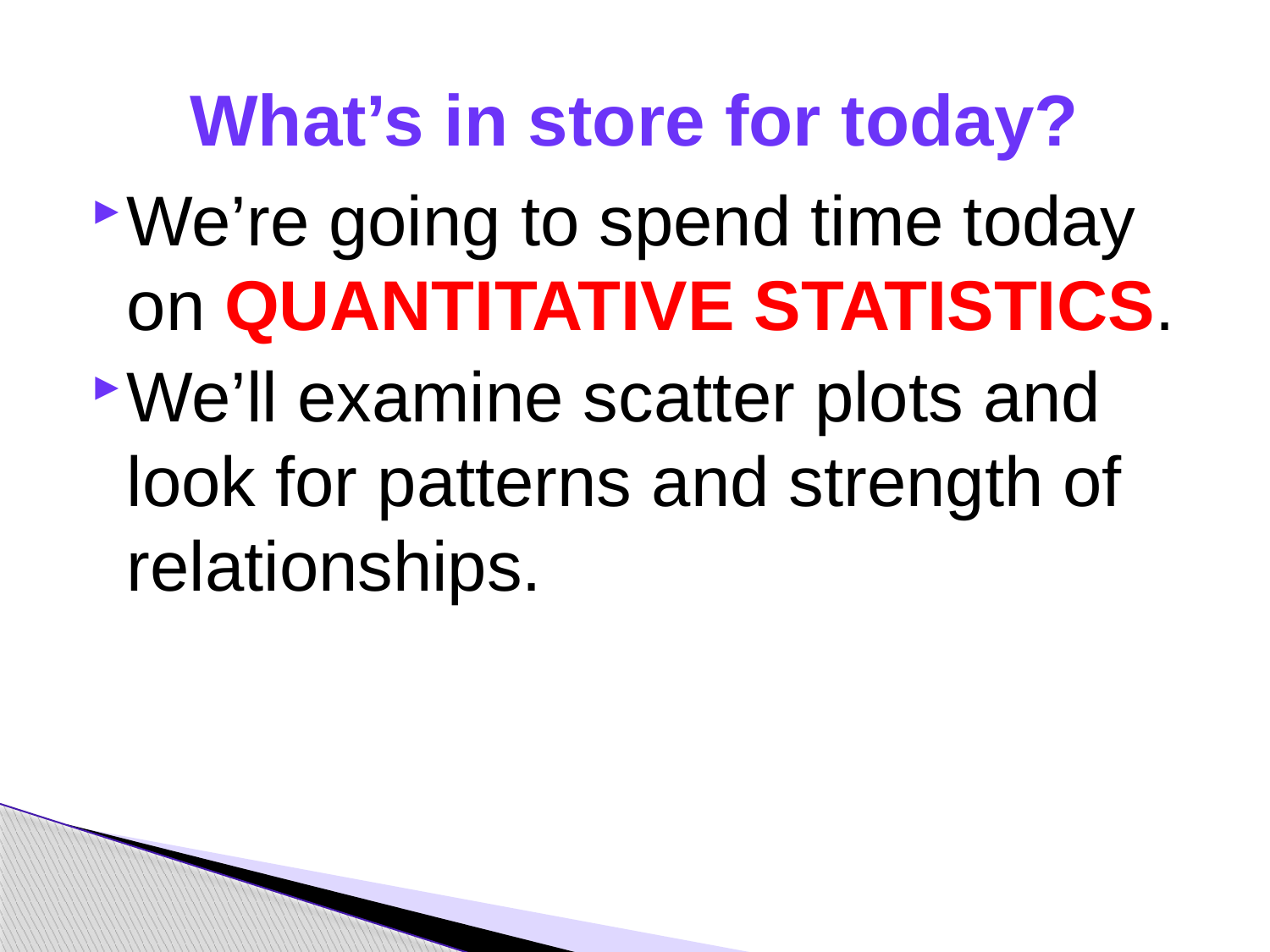

# What’s in store for today?
We’re going to spend time today on QUANTITATIVE STATISTICS.
We’ll examine scatter plots and look for patterns and strength of relationships.